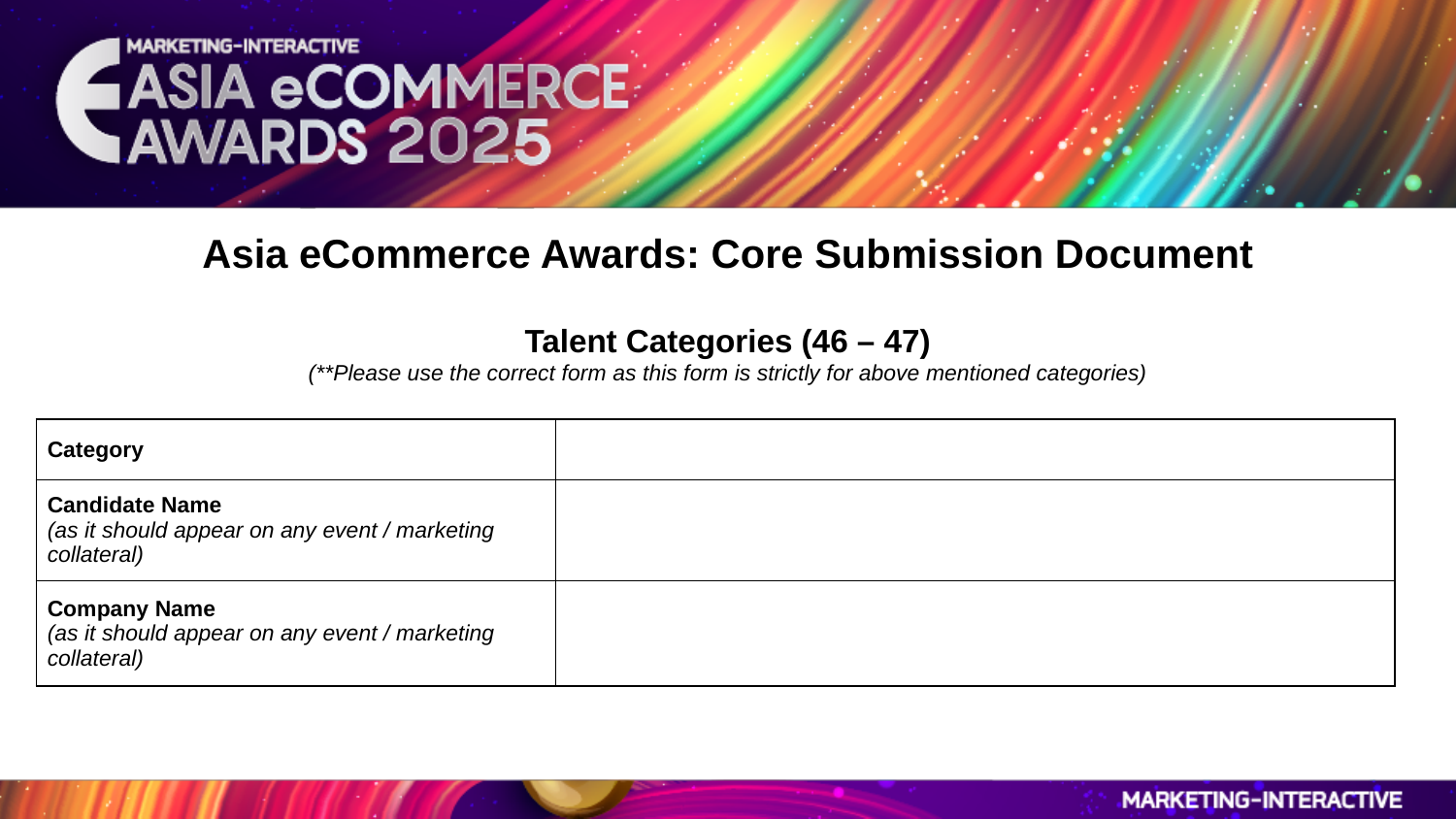

Asia eCommerce Awards: Core Submission Document
Talent Categories (46 – 47)
(**Please use the correct form as this form is strictly for above mentioned categories)
| Category |  |
| --- | --- |
| Candidate Name (as it should appear on any event / marketing collateral) |  |
| Company Name (as it should appear on any event / marketing collateral) |  |